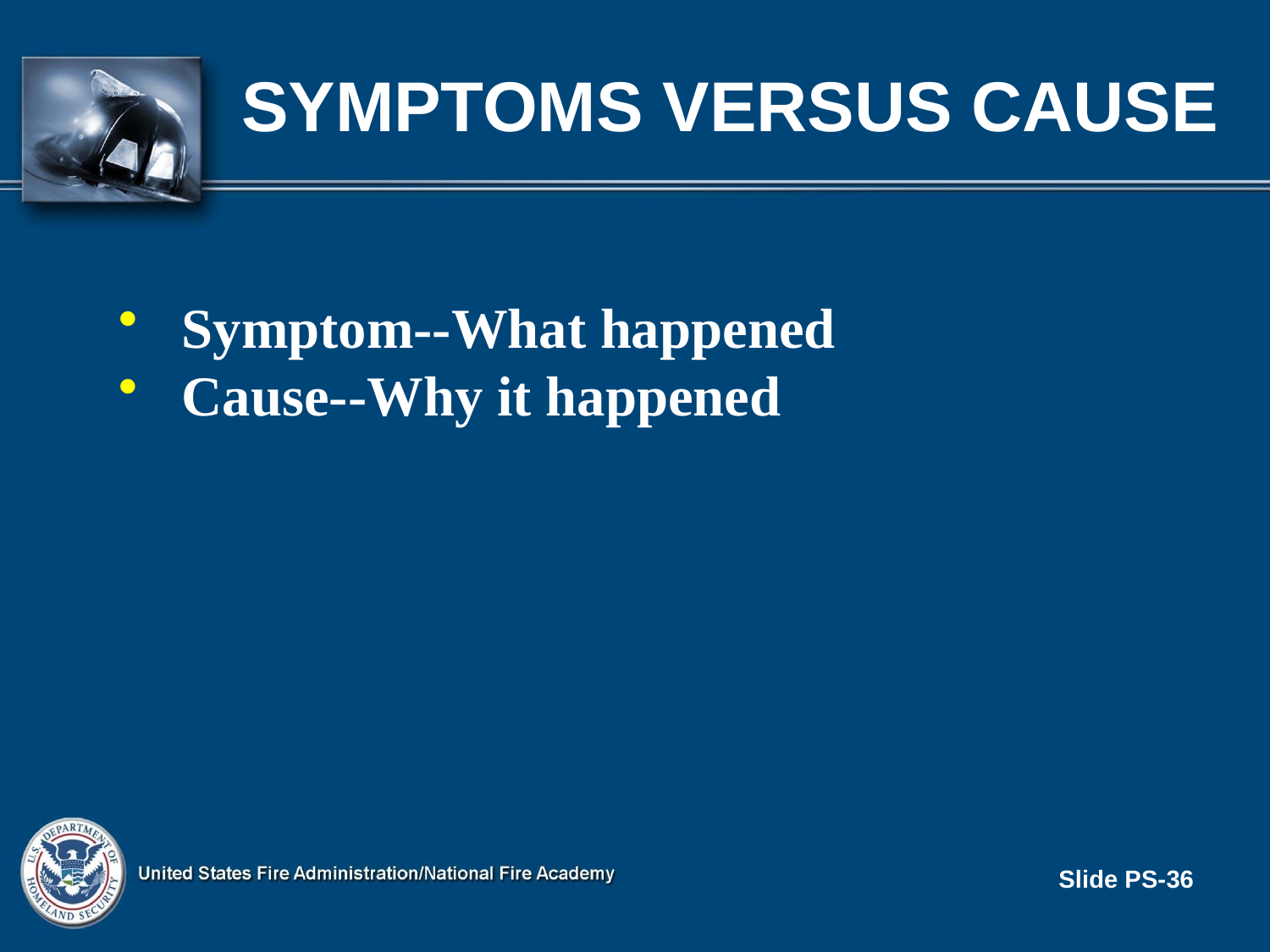

# SYMPTOMS VERSUS CAUSE
Symptom--What happened
Cause--Why it happened
Slide PS-36